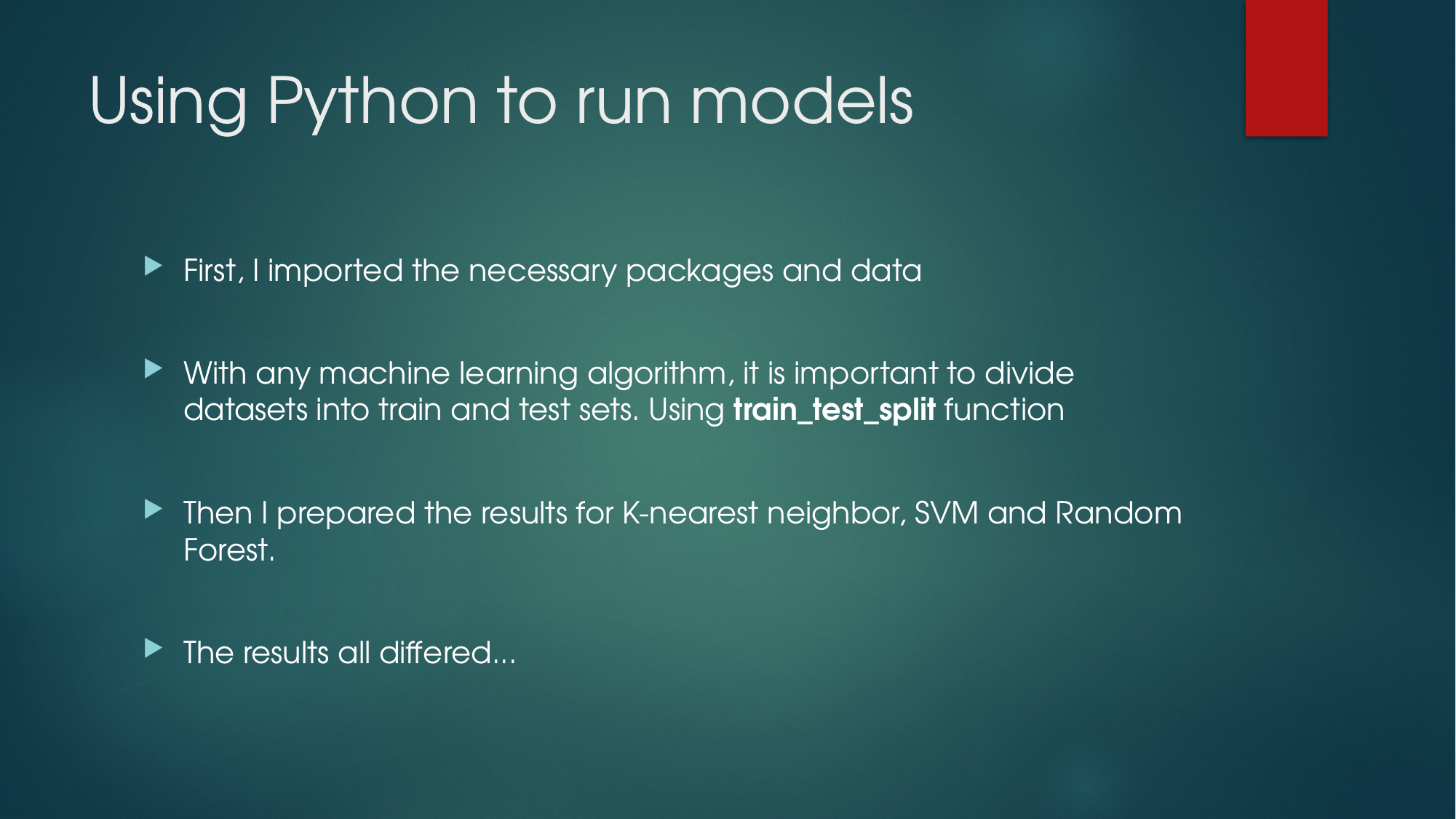

# Using Python to run models
First, I imported the necessary packages and data

With any machine learning algorithm, it is important to divide datasets into train and test sets. Using train_test_split function

Then I prepared the results for K-nearest neighbor, SVM and Random Forest.

The results all differed...